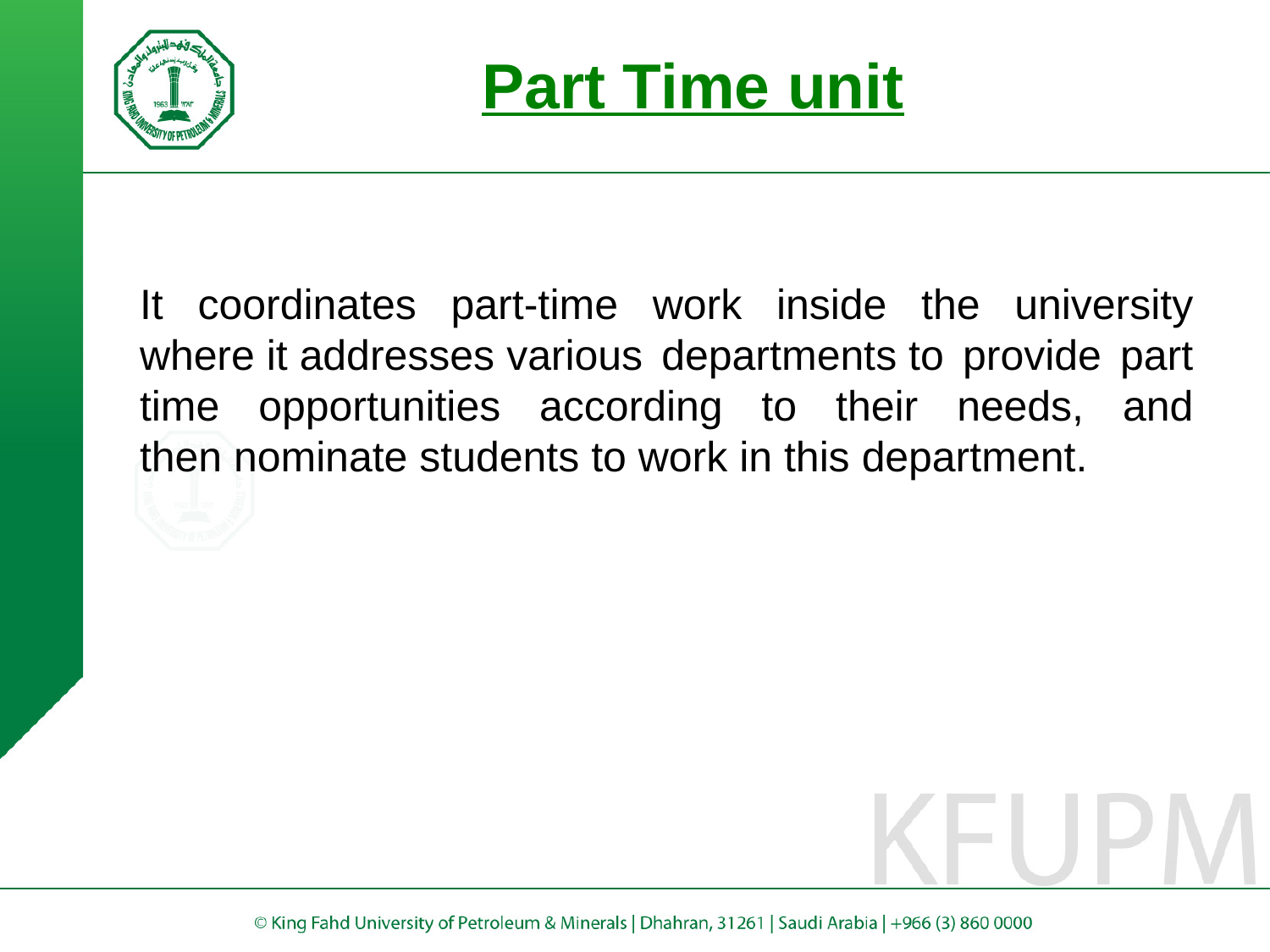

# Part Time unit

It coordinates part-time work inside the university where it addresses various departments to provide part time opportunities according to their needs, and then nominate students to work in this department.